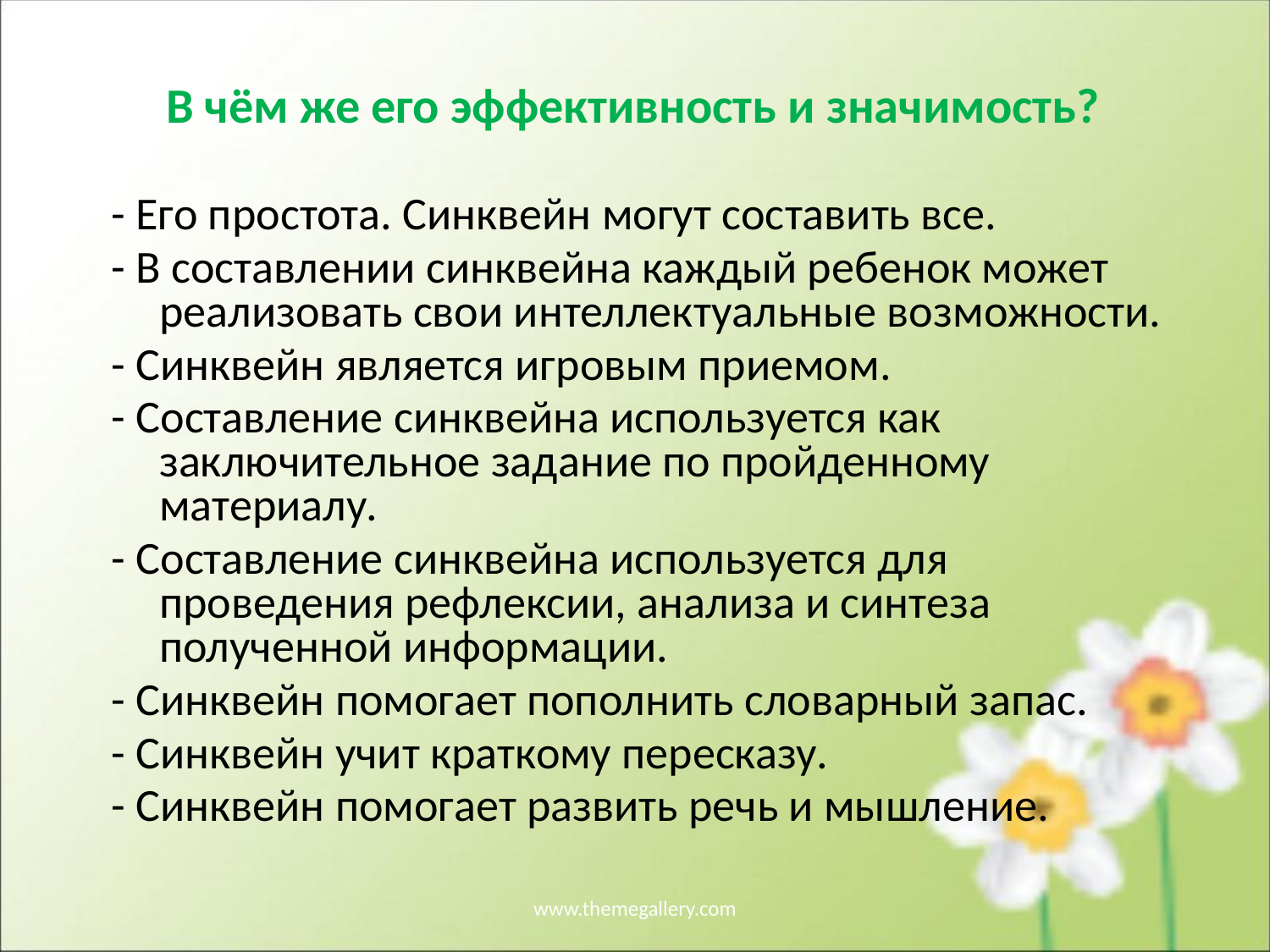

В чём же его эффективность и значимость?
- Его простота. Синквейн могут составить все.
- В составлении синквейна каждый ребенок может реализовать свои интеллектуальные возможности.
- Синквейн является игровым приемом.
- Составление синквейна используется как заключительное задание по пройденному материалу.
- Составление синквейна используется для проведения рефлексии, анализа и синтеза полученной информации.
- Синквейн помогает пополнить словарный запас.
- Синквейн учит краткому пересказу.
- Синквейн помогает развить речь и мышление.
www.themegallery.com